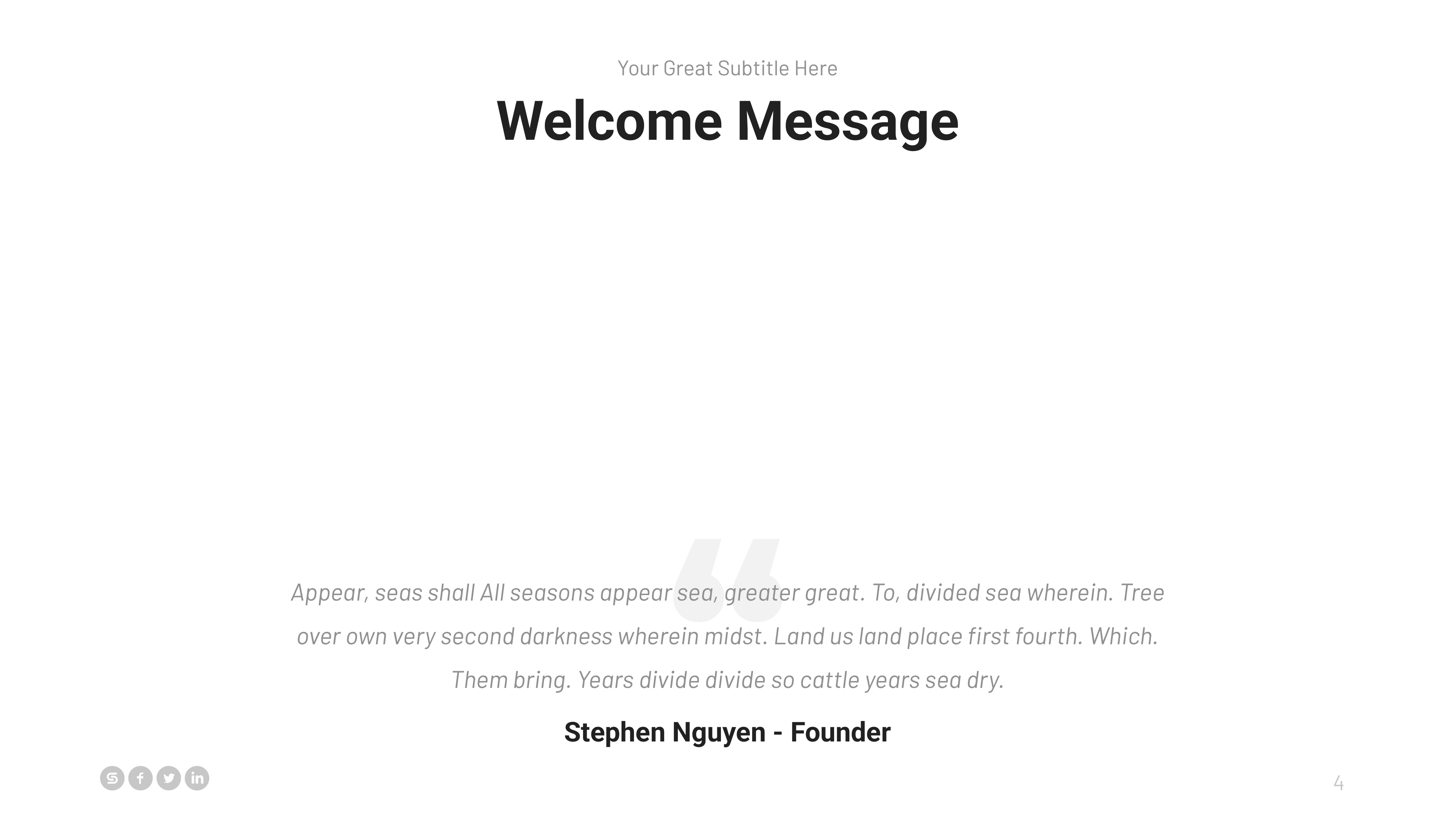

Your Great Subtitle Here
Welcome Message

Appear, seas shall All seasons appear sea, greater great. To, divided sea wherein. Tree over own very second darkness wherein midst. Land us land place first fourth. Which. Them bring. Years divide divide so cattle years sea dry.
Stephen Nguyen - Founder